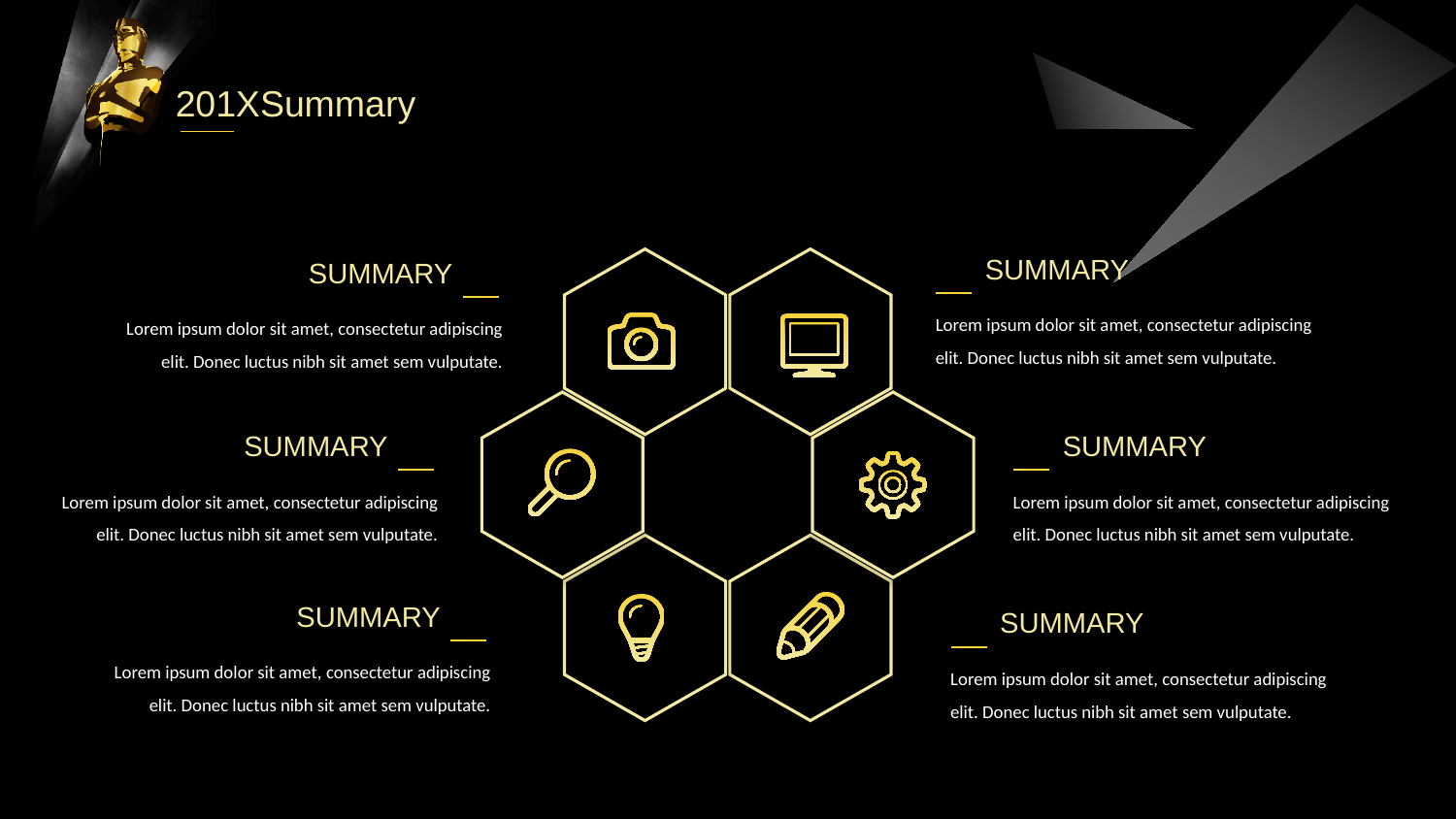

201XSummary
SUMMARY
SUMMARY

Lorem ipsum dolor sit amet, consectetur adipiscing elit. Donec luctus nibh sit amet sem vulputate.
Lorem ipsum dolor sit amet, consectetur adipiscing elit. Donec luctus nibh sit amet sem vulputate.

SUMMARY
SUMMARY

Lorem ipsum dolor sit amet, consectetur adipiscing elit. Donec luctus nibh sit amet sem vulputate.
Lorem ipsum dolor sit amet, consectetur adipiscing elit. Donec luctus nibh sit amet sem vulputate.

SUMMARY

SUMMARY
Lorem ipsum dolor sit amet, consectetur adipiscing elit. Donec luctus nibh sit amet sem vulputate.
Lorem ipsum dolor sit amet, consectetur adipiscing elit. Donec luctus nibh sit amet sem vulputate.